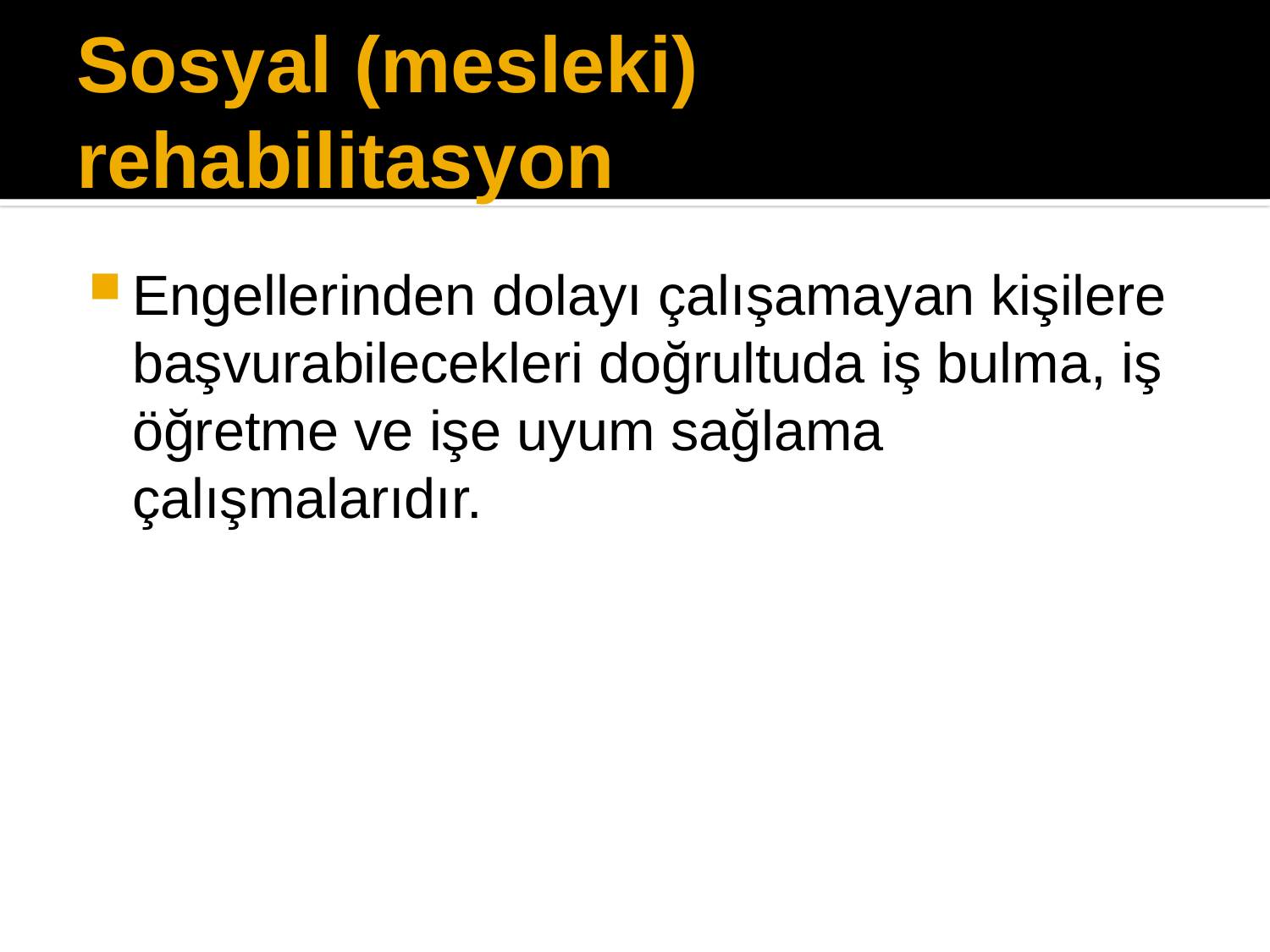

# Sosyal (mesleki) rehabilitasyon
Engellerinden dolayı çalışama­yan kişilere başvurabilecekleri doğrultuda iş bulma, iş öğretme ve işe uyum sağlama çalışmalarıdır.